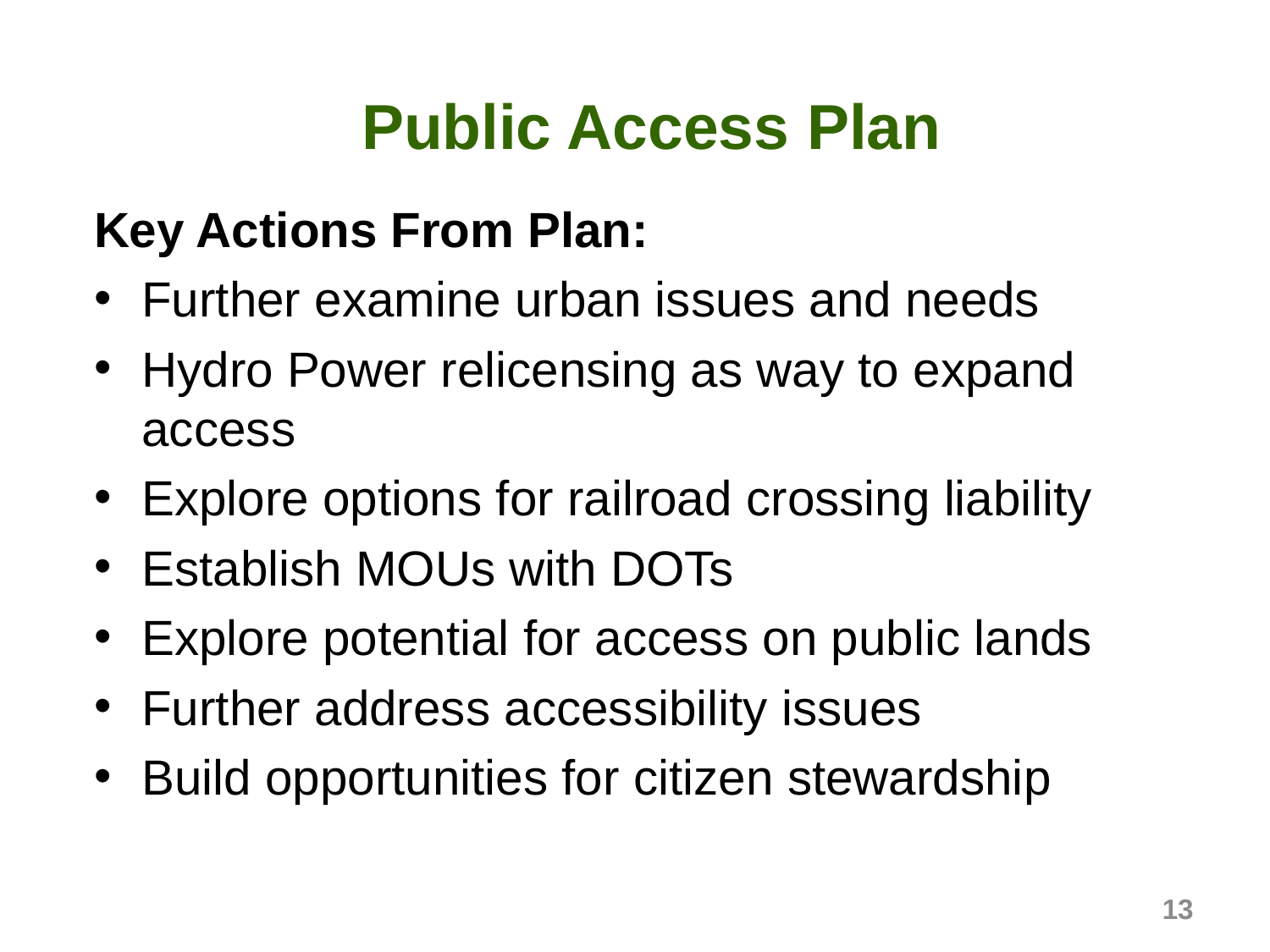

Public Access Plan
Key Actions From Plan:
Further examine urban issues and needs
Hydro Power relicensing as way to expand access
Explore options for railroad crossing liability
Establish MOUs with DOTs
Explore potential for access on public lands
Further address accessibility issues
Build opportunities for citizen stewardship
13